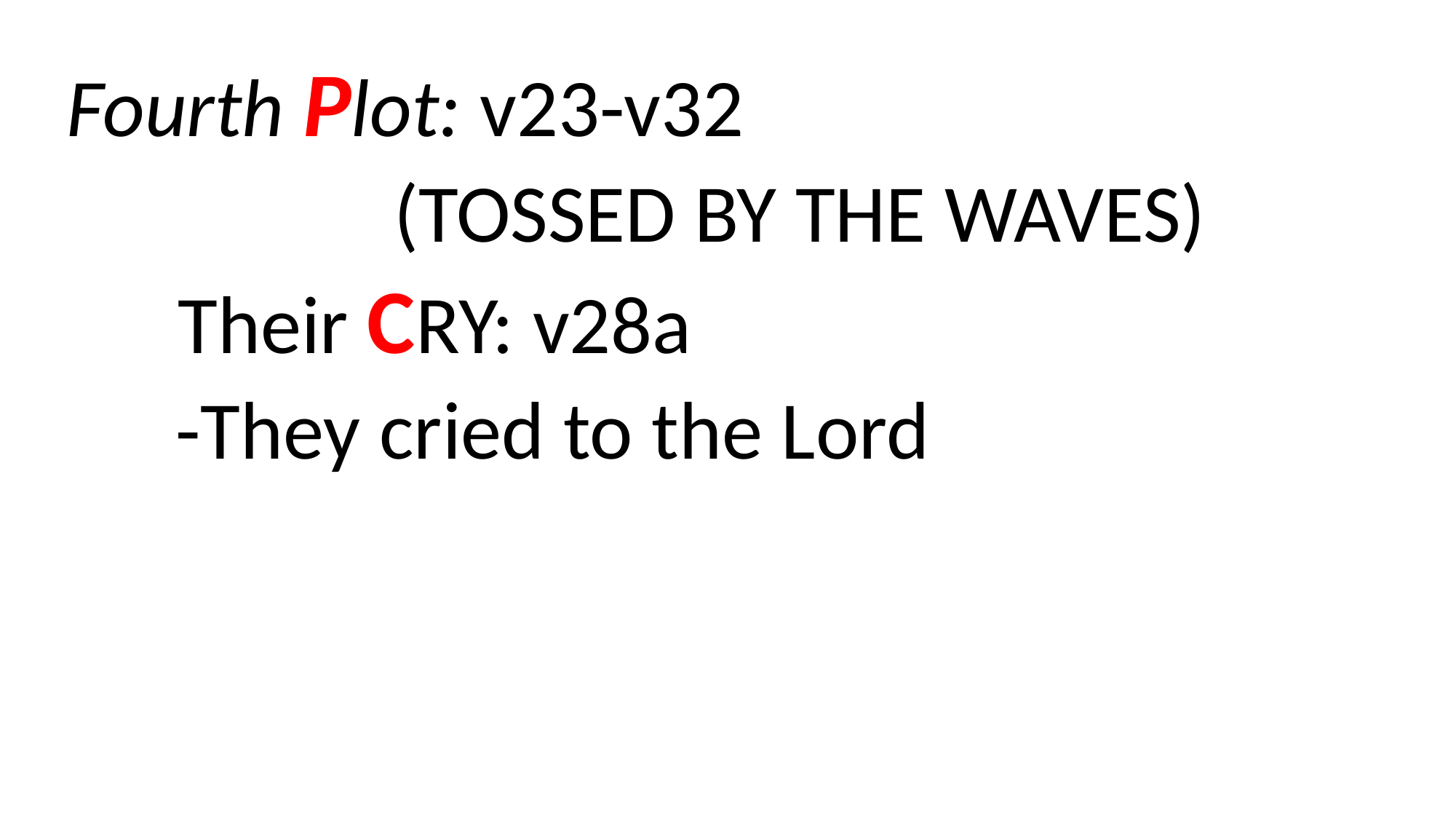

Fourth Plot: v23-v32
			(TOSSED BY THE WAVES)
      Their CRY: v28a
	-They cried to the Lord